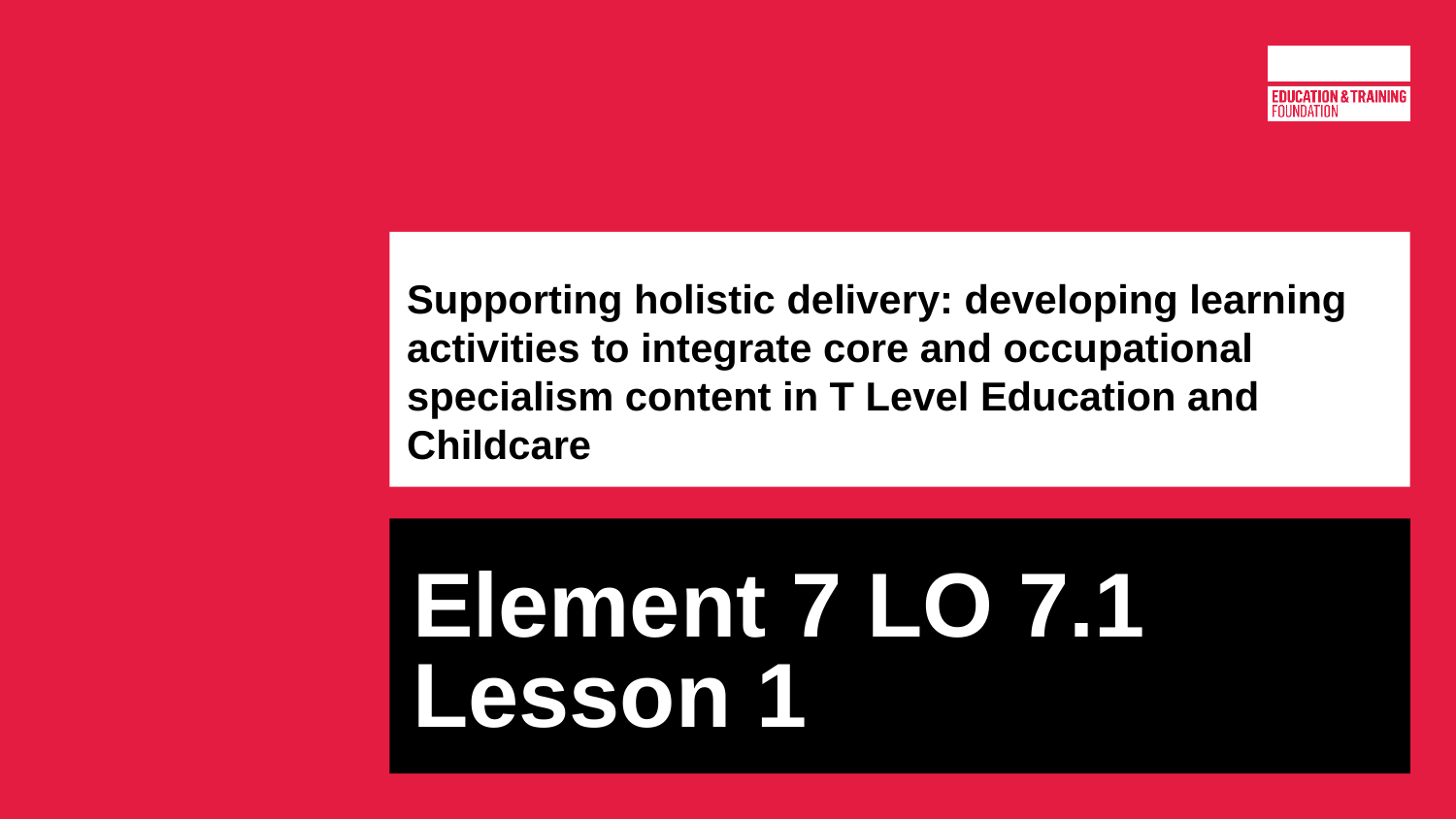

# Supporting holistic delivery: developing learning activities to integrate core and occupational specialism content in T Level Education and Childcare
Element 7 LO 7.1
Lesson 1